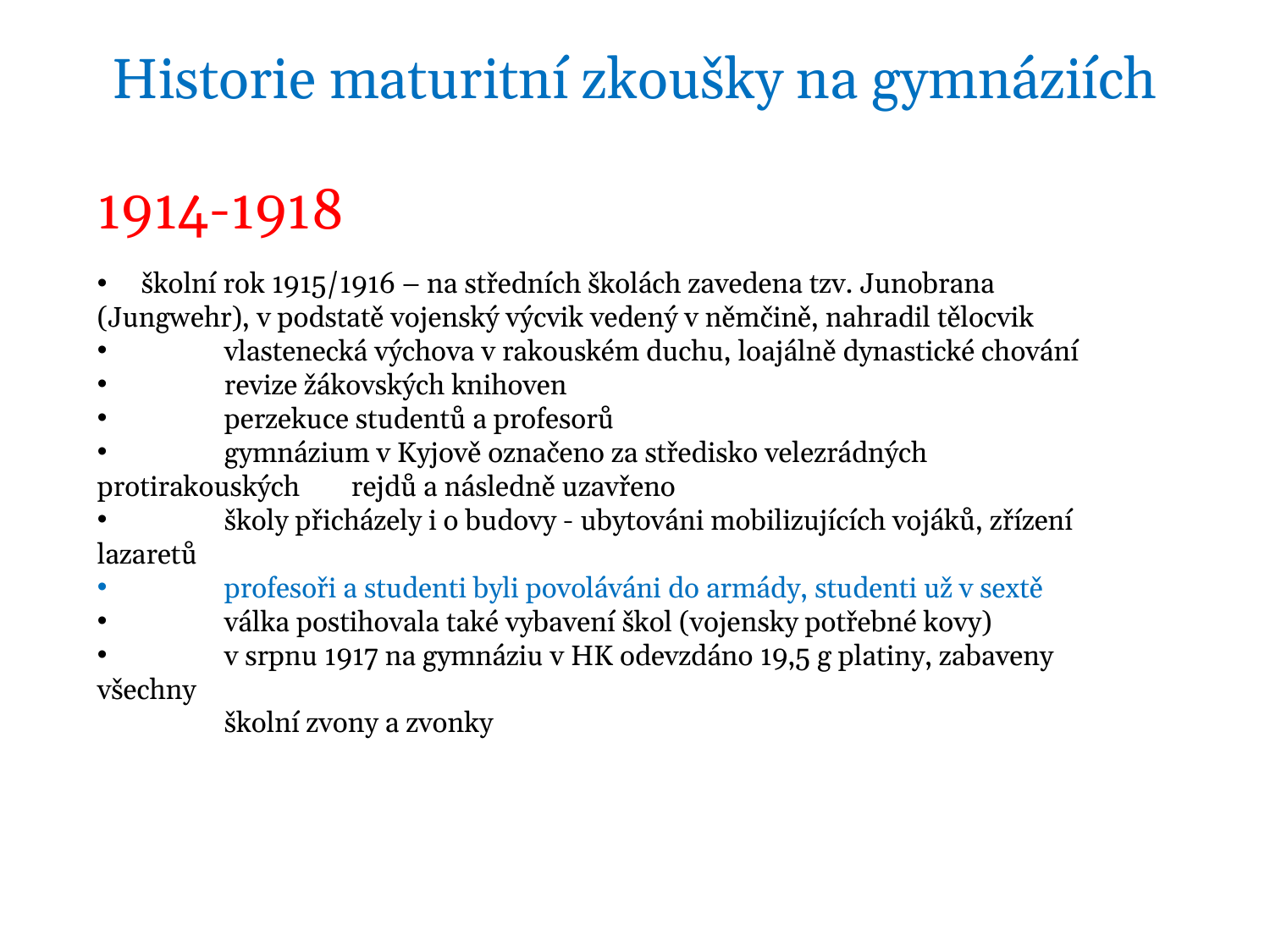

Historie maturitní zkoušky na gymnáziích
1914-1918

     školní rok 1915/1916 – na středních školách zavedena tzv. Junobrana 	(Jungwehr), v podstatě vojenský výcvik vedený v němčině, nahradil tělocvik
 	vlastenecká výchova v rakouském duchu, loajálně dynastické chování
 	revize žákovských knihoven
 	perzekuce studentů a profesorů
 	gymnázium v Kyjově označeno za středisko velezrádných protirakouských 	rejdů a následně uzavřeno
 	školy přicházely i o budovy - ubytováni mobilizujících vojáků, zřízení lazaretů
 	profesoři a studenti byli povoláváni do armády, studenti už v sextě
 	válka postihovala také vybavení škol (vojensky potřebné kovy)
 	v srpnu 1917 na gymnáziu v HK odevzdáno 19,5 g platiny, zabaveny všechny
   	školní zvony a zvonky